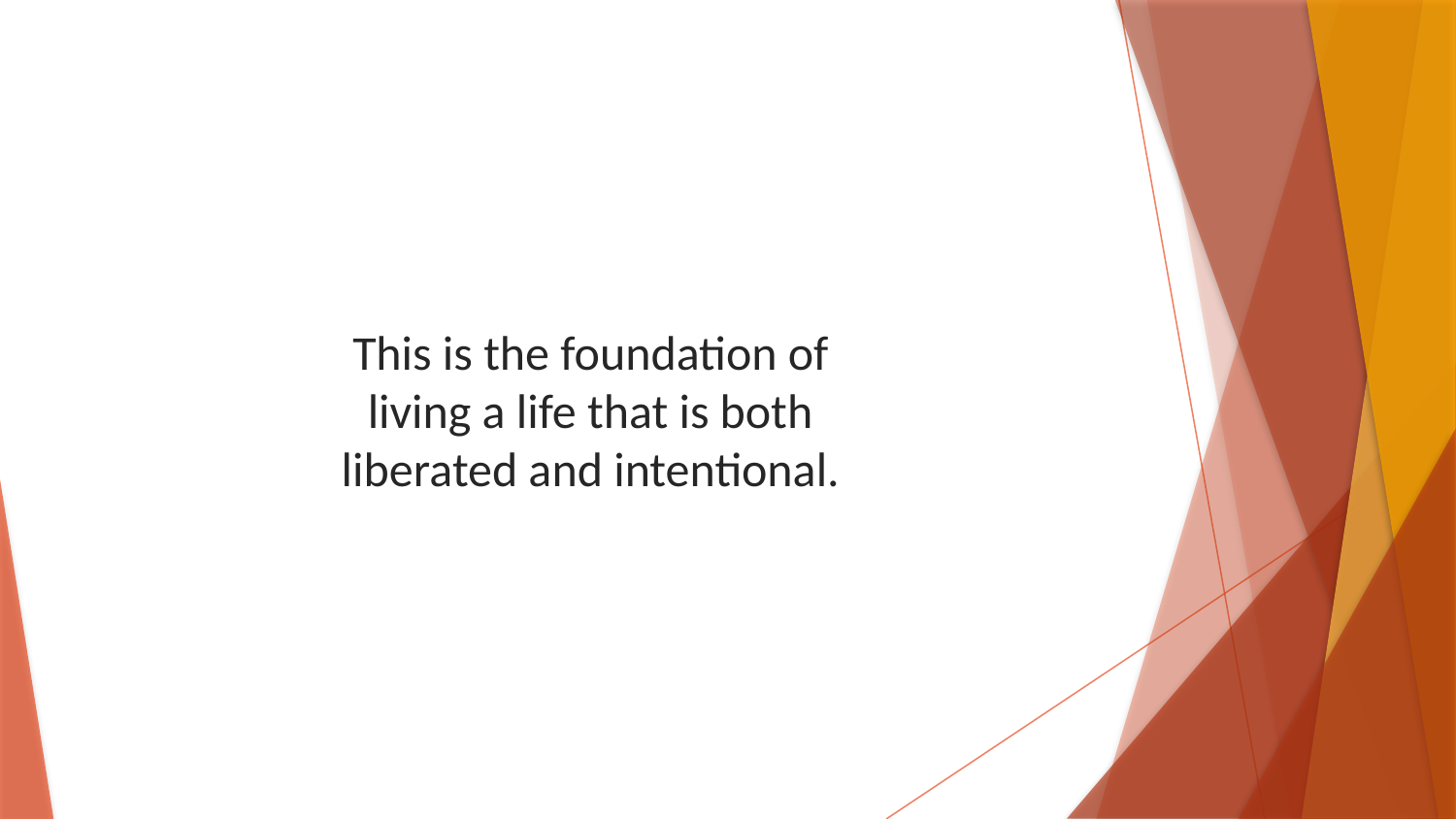

This is the foundation of living a life that is both liberated and intentional.